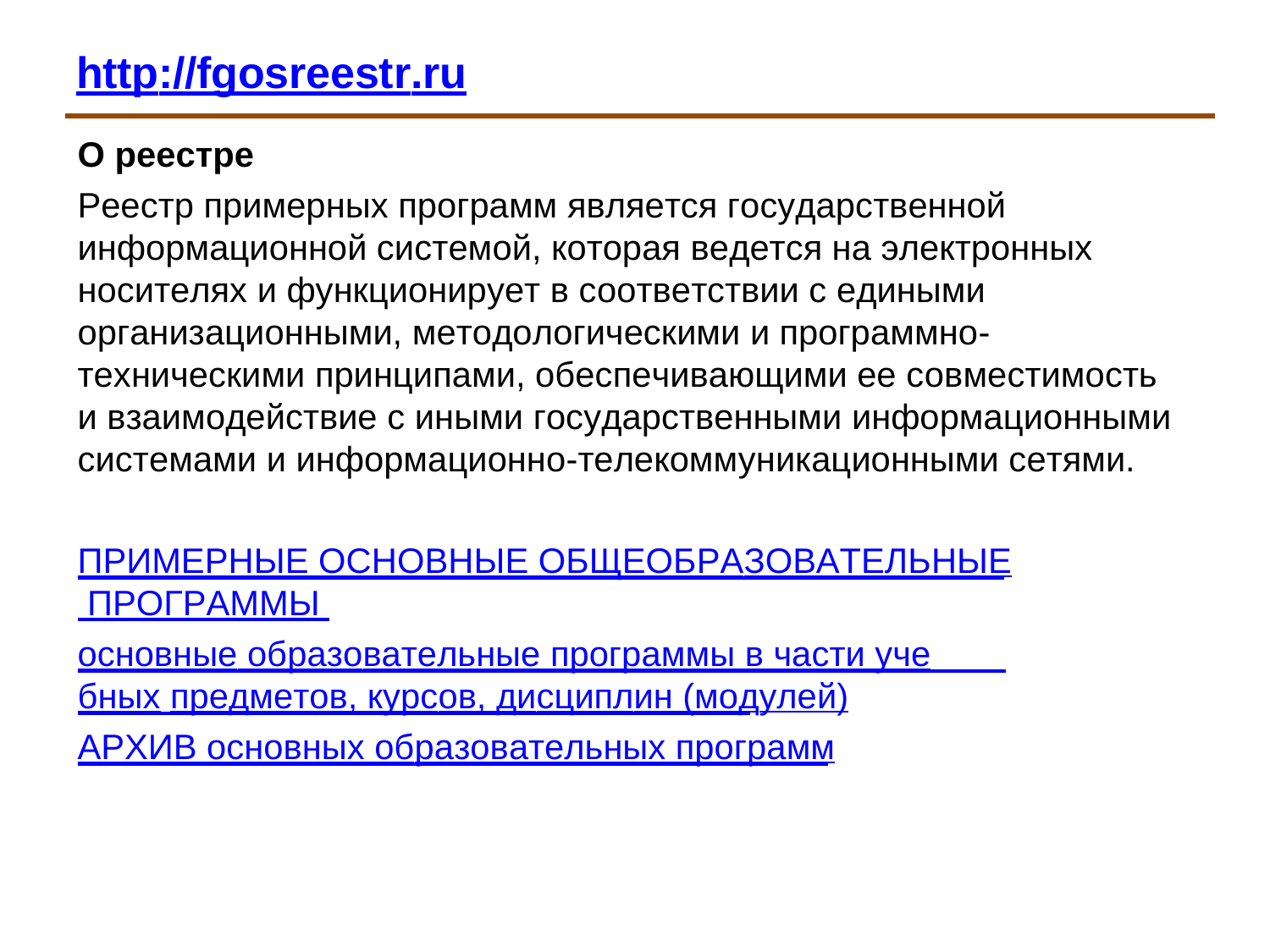

# http://fgosreestr.ru
О реестре
Реестр примерных программ является государственной информационной системой, которая ведется на электронных носителях и функционирует в соответствии с едиными организационными, методологическими и программно- техническими принципами, обеспечивающими ее совместимость и взаимодействие с иными государственными информационными системами и информационно-телекоммуникационными сетями.

ПРИМЕРНЫЕ ОСНОВНЫЕ ОБЩЕОБРАЗОВАТЕЛЬНЫЕ
 ПРОГРАММЫ
основные образовательные программы в части учебных предметов, курсов, дисциплин (модулей)
АРХИВ основных образовательных программ